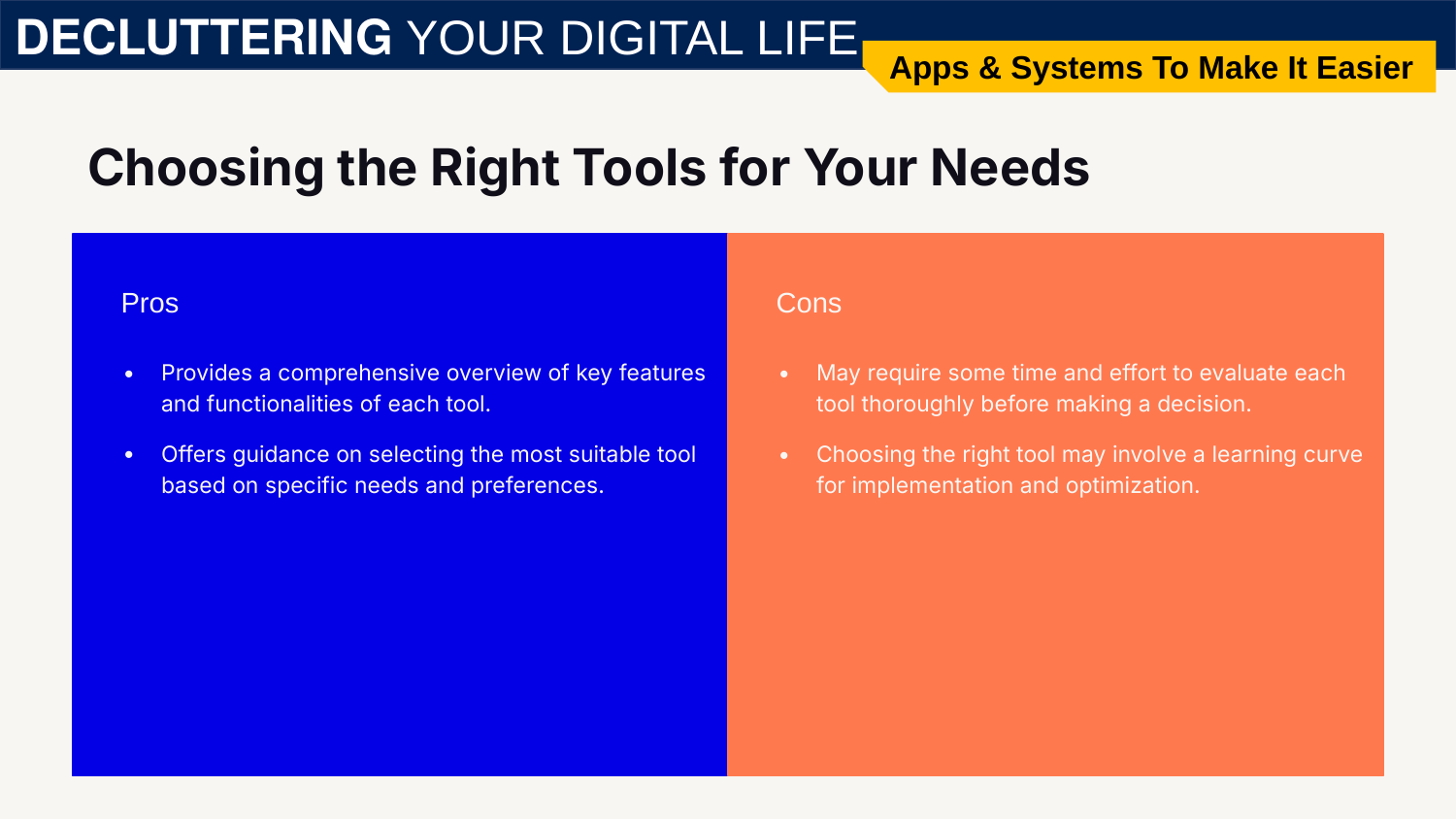

DECLUTTERING YOUR DIGITAL LIFE
Apps & Systems To Make It Easier

# Choosing the Right Tools for Your Needs
Pros

Cons
Provides a comprehensive overview of key features and functionalities of each tool.
Offers guidance on selecting the most suitable tool based on specific needs and preferences.
May require some time and effort to evaluate each tool thoroughly before making a decision.
Choosing the right tool may involve a learning curve for implementation and optimization.